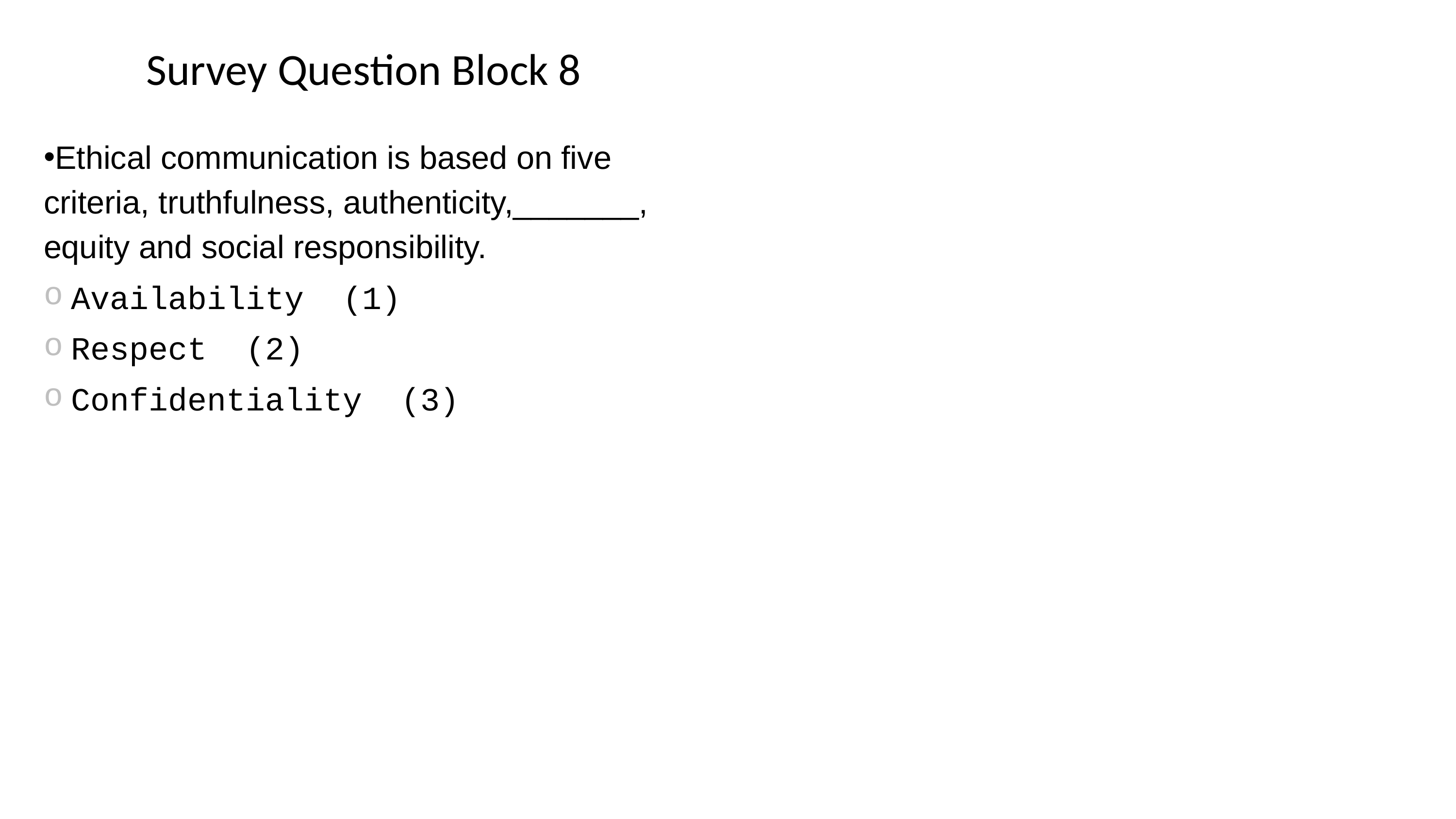

# Survey Question Block 8
Ethical communication is based on five criteria, truthfulness, authenticity,_______, equity and social responsibility.
Availability  (1)
Respect  (2)
Confidentiality  (3)